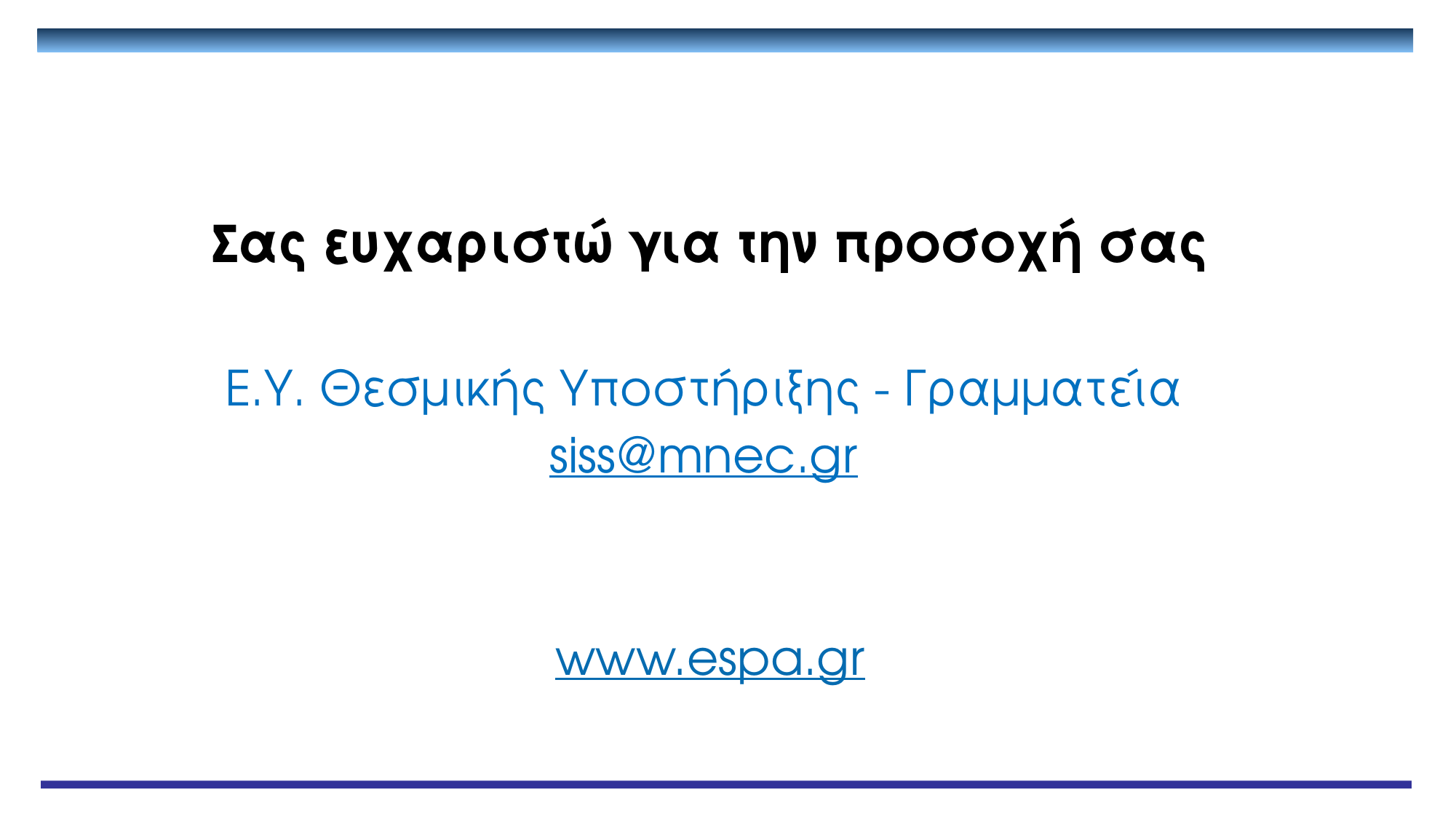

Σας ευχαριστώ για την προσοχή σας

Ε.Υ. Θεσμικής Υποστήριξης - Γραμματεία
siss@mnec.gr

www.espa.gr